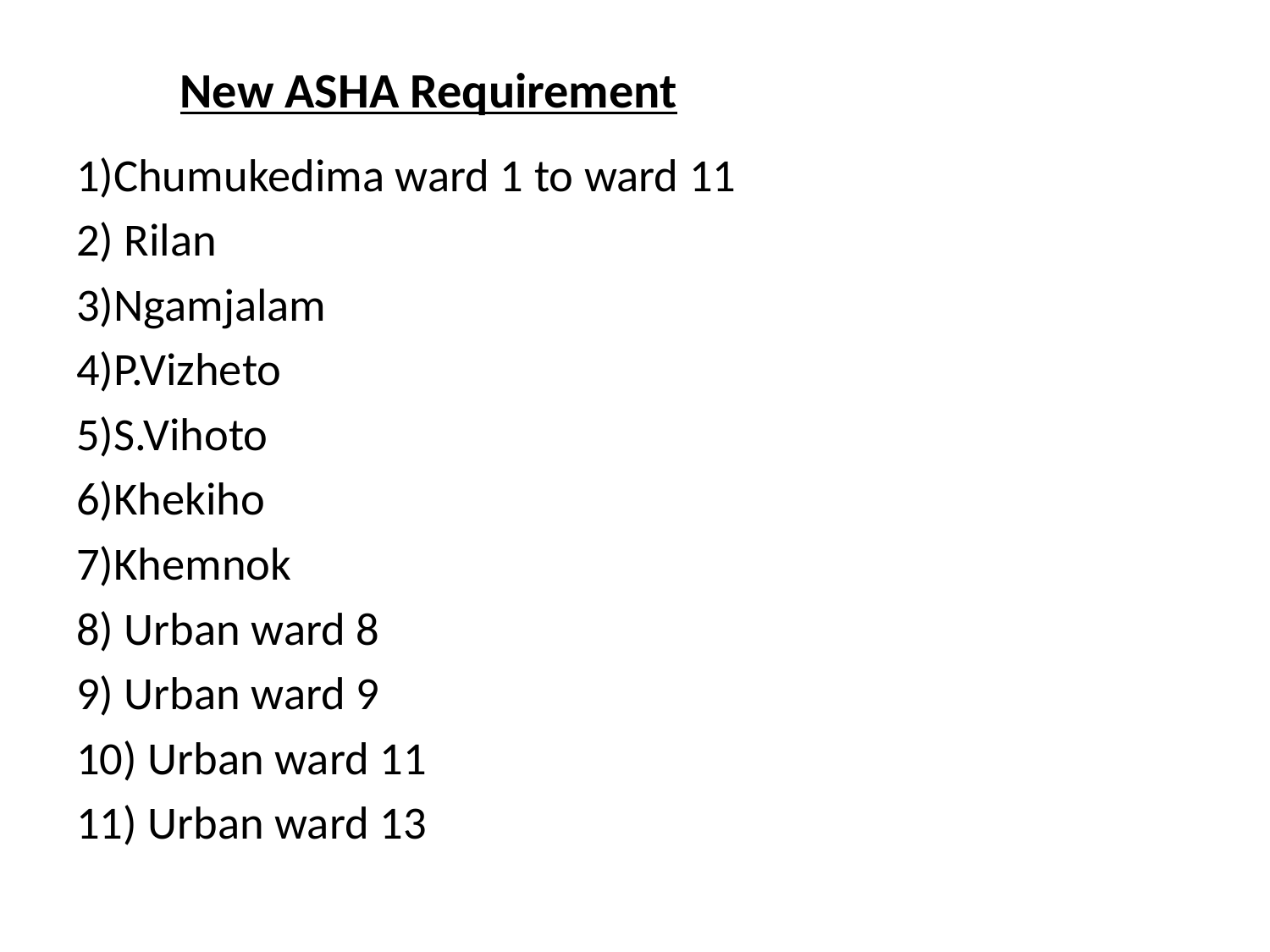

# New ASHA Requirement
1)Chumukedima ward 1 to ward 11
2) Rilan
3)Ngamjalam
4)P.Vizheto
5)S.Vihoto
6)Khekiho
7)Khemnok
8) Urban ward 8
9) Urban ward 9
10) Urban ward 11
11) Urban ward 13